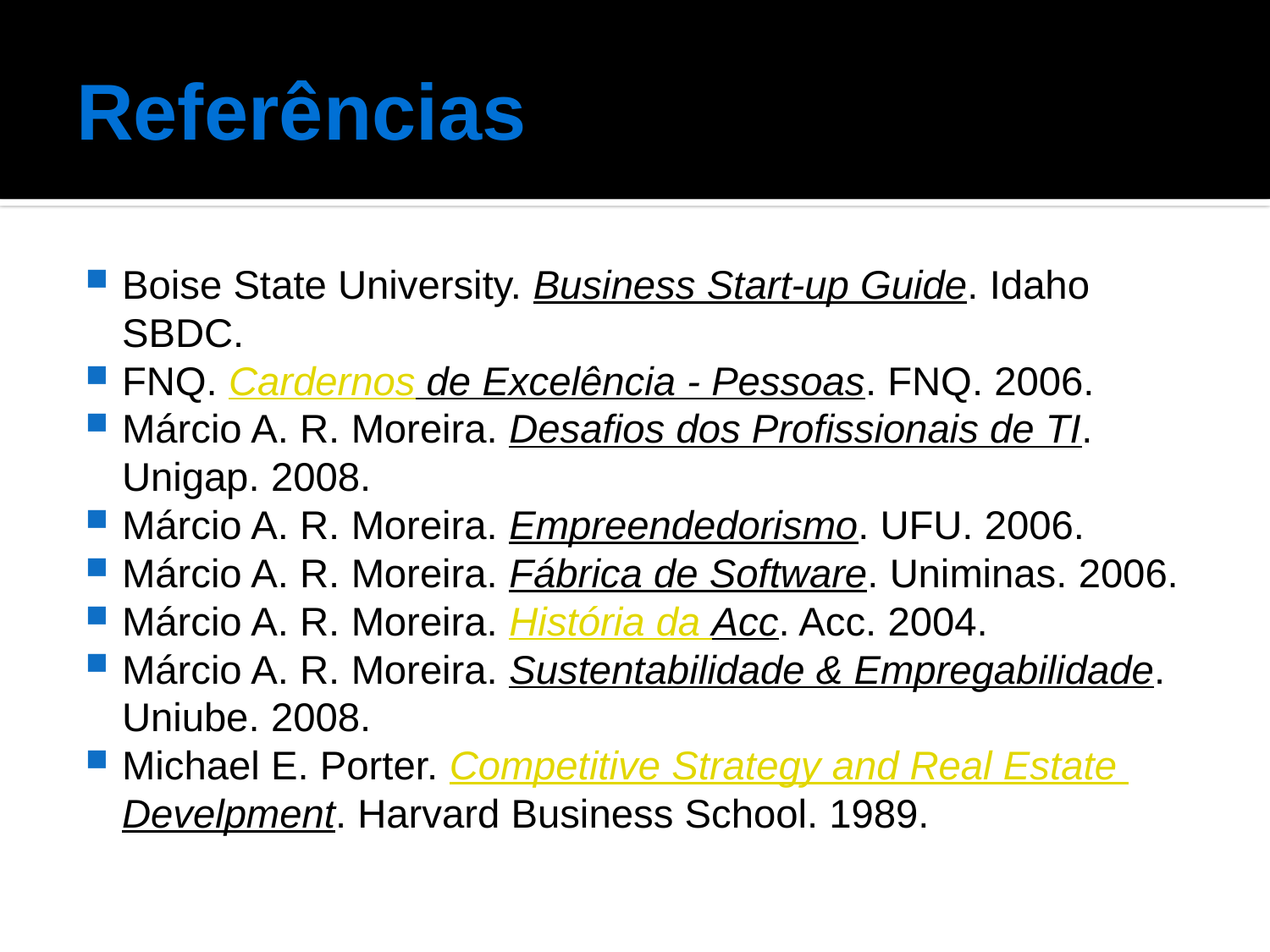

# Referências
Boise State University. Business Start-up Guide. Idaho SBDC.
FNQ. Cardernos de Excelência - Pessoas. FNQ. 2006.
Márcio A. R. Moreira. Desafios dos Profissionais de TI. Unigap. 2008.
Márcio A. R. Moreira. Empreendedorismo. UFU. 2006.
Márcio A. R. Moreira. Fábrica de Software. Uniminas. 2006.
Márcio A. R. Moreira. História da Acc. Acc. 2004.
Márcio A. R. Moreira. Sustentabilidade & Empregabilidade. Uniube. 2008.
Michael E. Porter. Competitive Strategy and Real Estate Develpment. Harvard Business School. 1989.